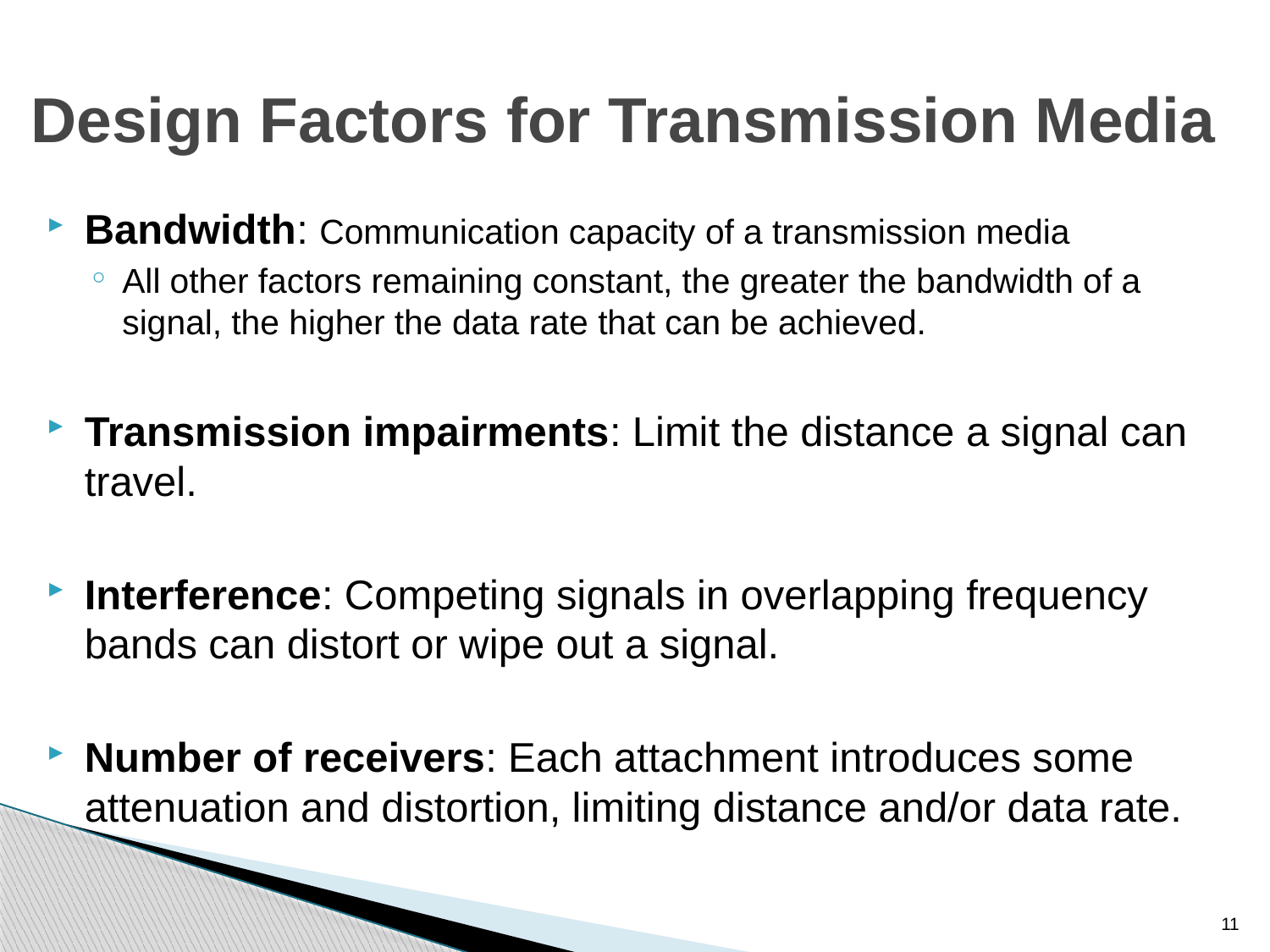

# Design Factors for Transmission Media
Bandwidth: Communication capacity of a transmission media
All other factors remaining constant, the greater the bandwidth of a signal, the higher the data rate that can be achieved.

Transmission impairments: Limit the distance a signal can travel.

Interference: Competing signals in overlapping frequency bands can distort or wipe out a signal.

Number of receivers: Each attachment introduces some attenuation and distortion, limiting distance and/or data rate.
11